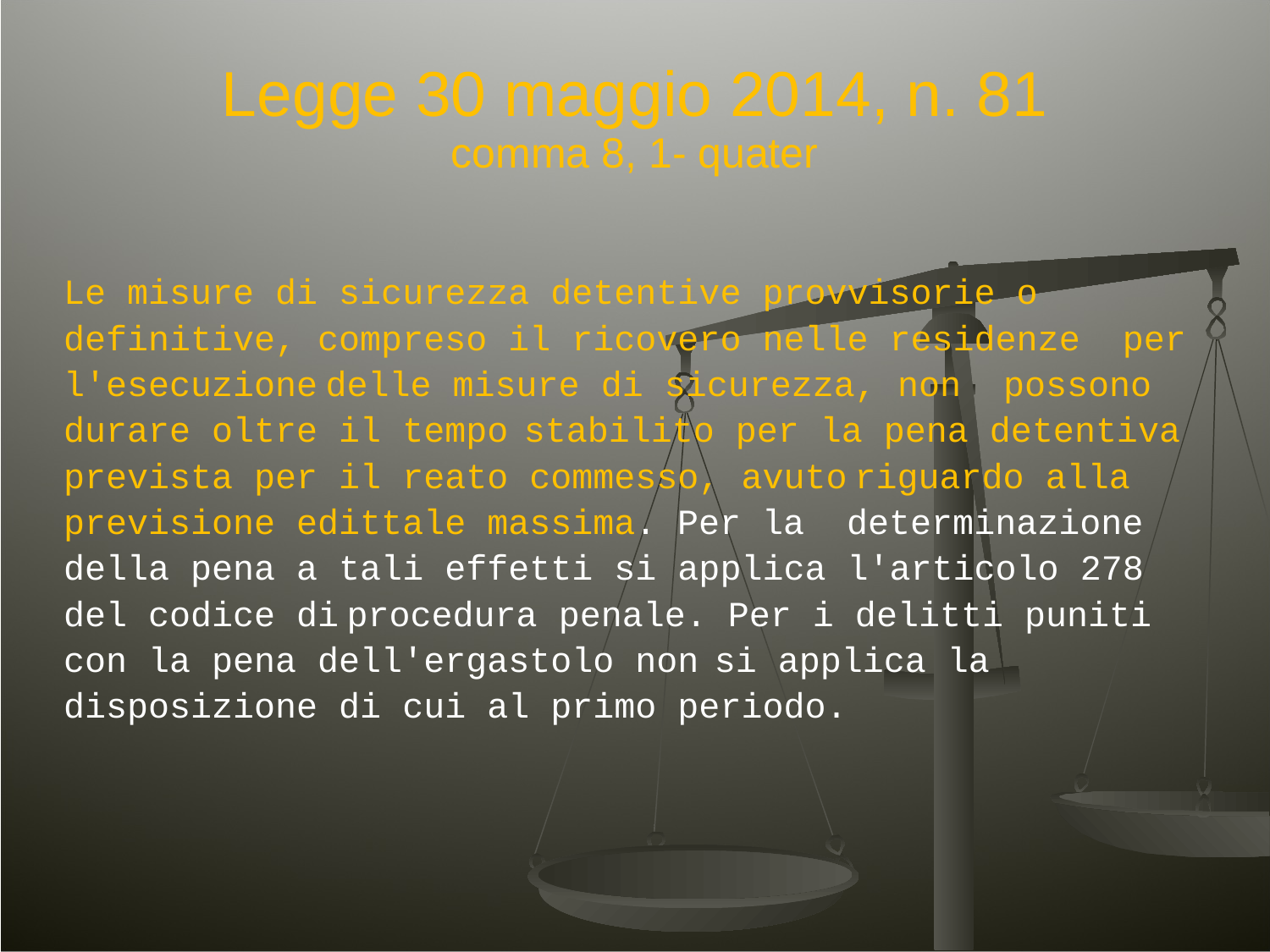

Legge 30 maggio 2014, n. 81
comma 8, 1- quater

Le misure di sicurezza detentive provvisorie o definitive, compreso il ricovero nelle residenze  per l'esecuzione delle misure di sicurezza, non  possono durare oltre il tempo  stabilito per la pena detentiva prevista per il reato commesso, avuto riguardo alla previsione edittale massima. Per la  determinazione  della pena a tali effetti si applica l'articolo 278 del codice di procedura penale. Per i delitti puniti con la pena dell'ergastolo non  si applica la disposizione di cui al primo periodo.